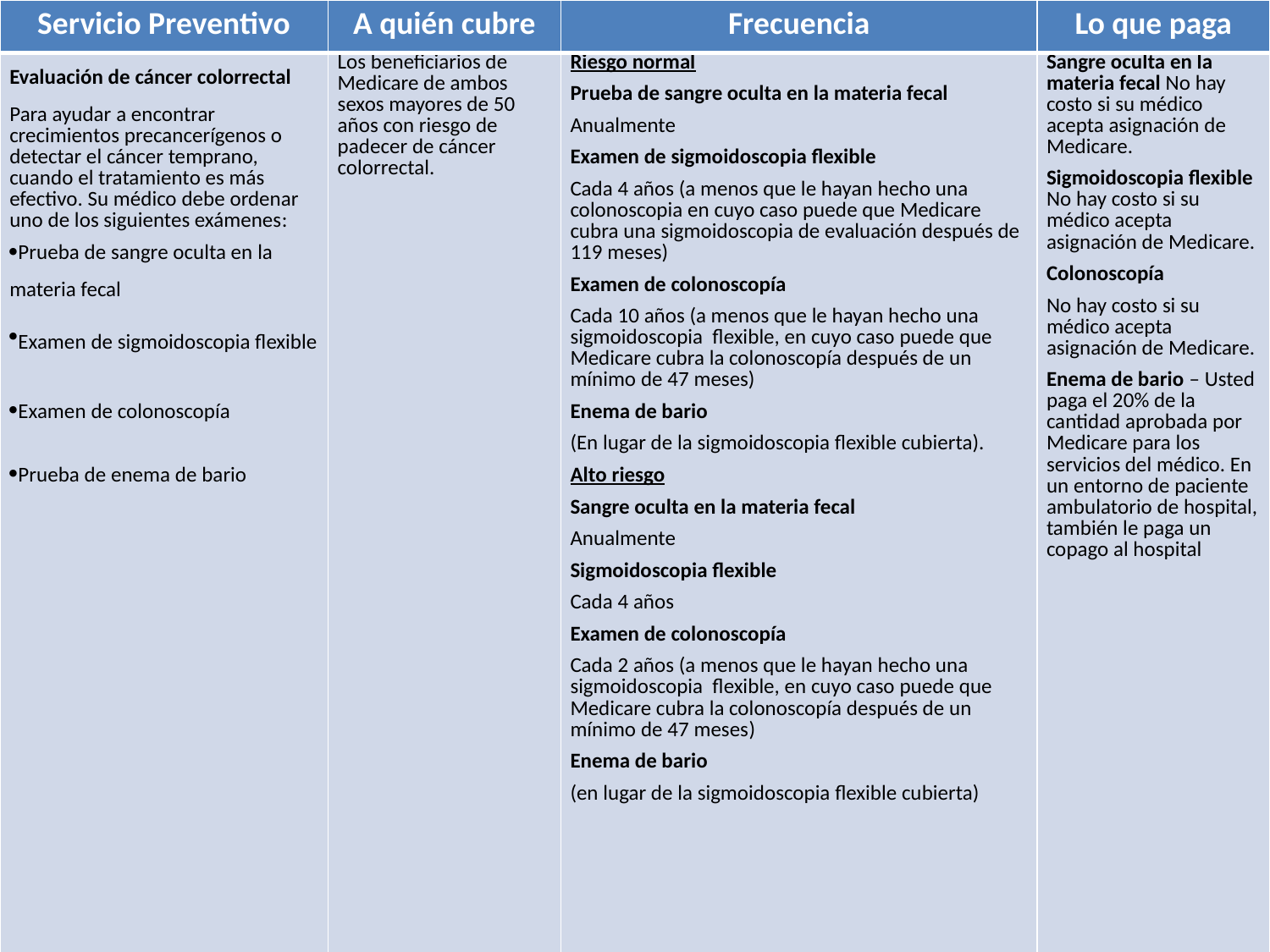

| Servicio Preventivo | A quién cubre | Frecuencia | Lo que paga |
| --- | --- | --- | --- |
| Evaluación de cáncer colorrectal Para ayudar a encontrar crecimientos precancerígenos o detectar el cáncer temprano, cuando el tratamiento es más efectivo. Su médico debe ordenar uno de los siguientes exámenes: Prueba de sangre oculta en la materia fecal   Examen de sigmoidoscopia flexible   Examen de colonoscopía   Prueba de enema de bario | Los beneficiarios de Medicare de ambos sexos mayores de 50 años con riesgo de padecer de cáncer colorrectal. | Riesgo normal Prueba de sangre oculta en la materia fecal Anualmente Examen de sigmoidoscopia flexible Cada 4 años (a menos que le hayan hecho una colonoscopia en cuyo caso puede que Medicare cubra una sigmoidoscopia de evaluación después de 119 meses) Examen de colonoscopía Cada 10 años (a menos que le hayan hecho una sigmoidoscopia flexible, en cuyo caso puede que Medicare cubra la colonoscopía después de un mínimo de 47 meses) Enema de bario (En lugar de la sigmoidoscopia flexible cubierta). Alto riesgo Sangre oculta en la materia fecal Anualmente Sigmoidoscopia flexible Cada 4 años Examen de colonoscopía Cada 2 años (a menos que le hayan hecho una sigmoidoscopia flexible, en cuyo caso puede que Medicare cubra la colonoscopía después de un mínimo de 47 meses) Enema de bario (en lugar de la sigmoidoscopia flexible cubierta) | Sangre oculta en la materia fecal No hay costo si su médico acepta asignación de Medicare. Sigmoidoscopia flexible No hay costo si su médico acepta asignación de Medicare. Colonoscopía No hay costo si su médico acepta asignación de Medicare. Enema de bario – Usted paga el 20% de la cantidad aprobada por Medicare para los servicios del médico. En un entorno de paciente ambulatorio de hospital, también le paga un copago al hospital |

5/1/2013
Servicios Preventivos de Medicare
42